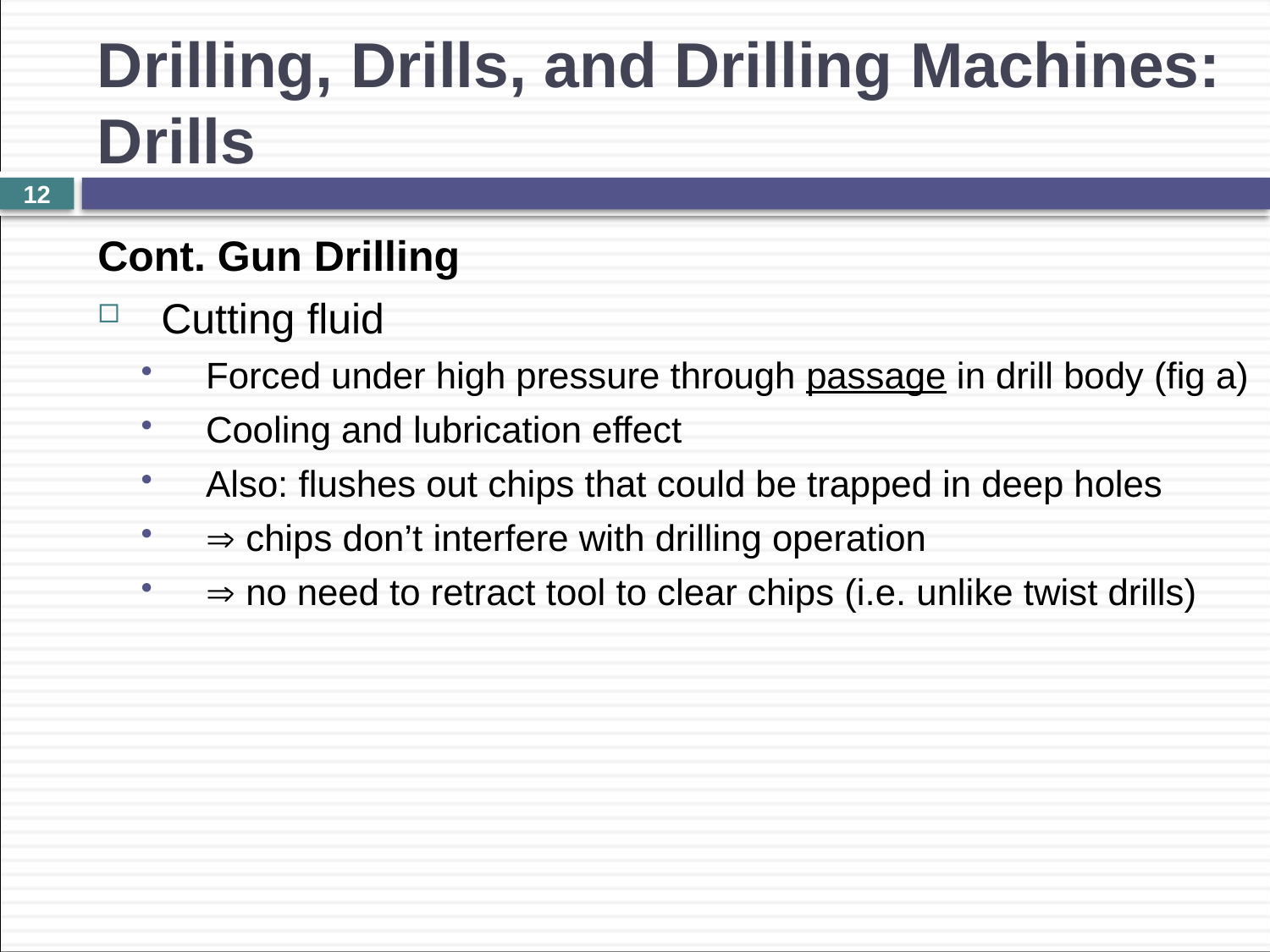

Drilling, Drills, and Drilling Machines: Drills
12
Cont. Gun Drilling
Cutting fluid
Forced under high pressure through passage in drill body (fig a)
Cooling and lubrication effect
Also: flushes out chips that could be trapped in deep holes
⇒ chips don’t interfere with drilling operation
⇒ no need to retract tool to clear chips (i.e. unlike twist drills)